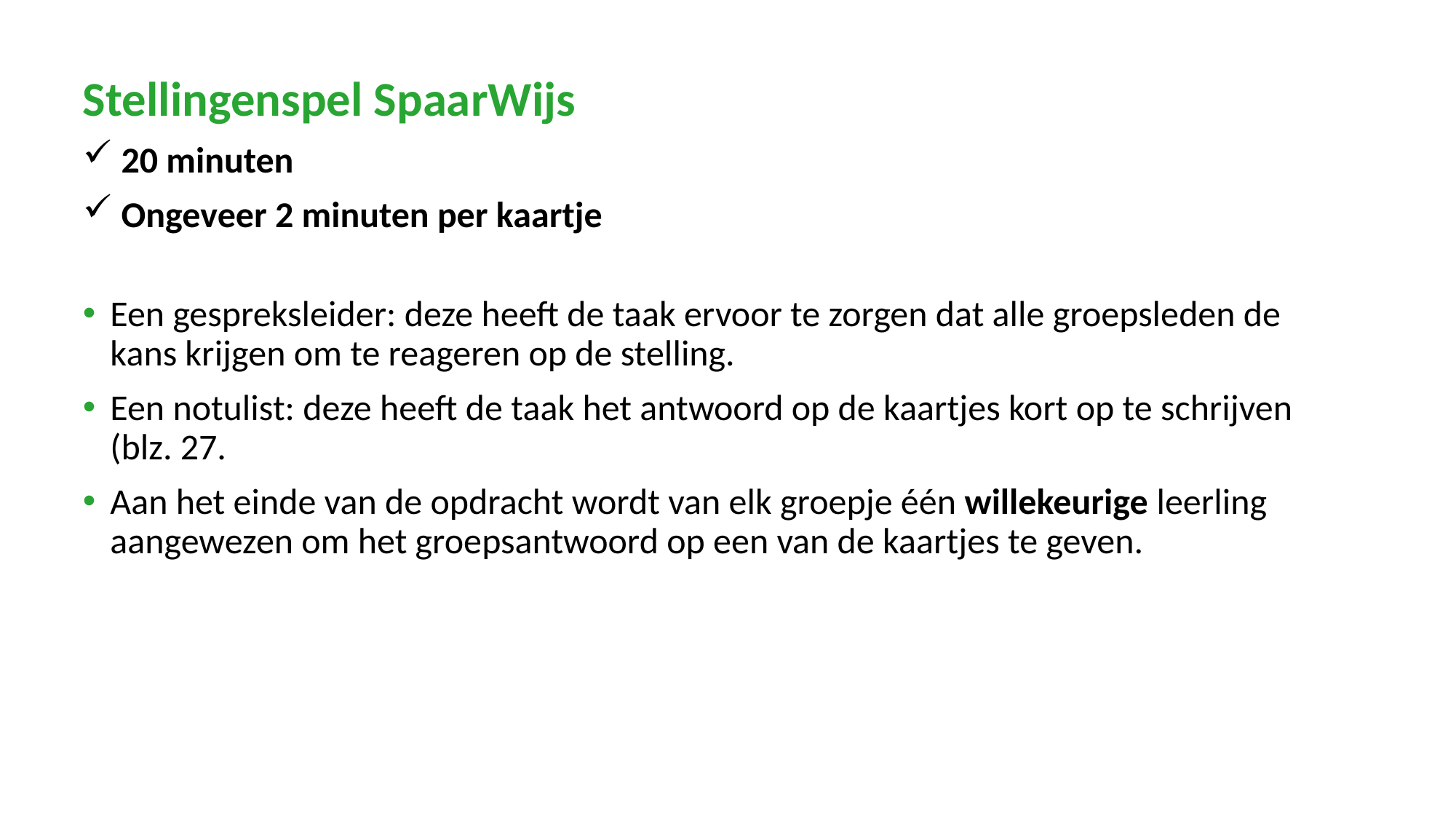

Stellingenspel SpaarWijs
 20 minuten
 Ongeveer 2 minuten per kaartje

Een gespreksleider: deze heeft de taak ervoor te zorgen dat alle groepsleden de kans krijgen om te reageren op de stelling.
Een notulist: deze heeft de taak het antwoord op de kaartjes kort op te schrijven (blz. 27.
Aan het einde van de opdracht wordt van elk groepje één willekeurige leerling aangewezen om het groepsantwoord op een van de kaartjes te geven.